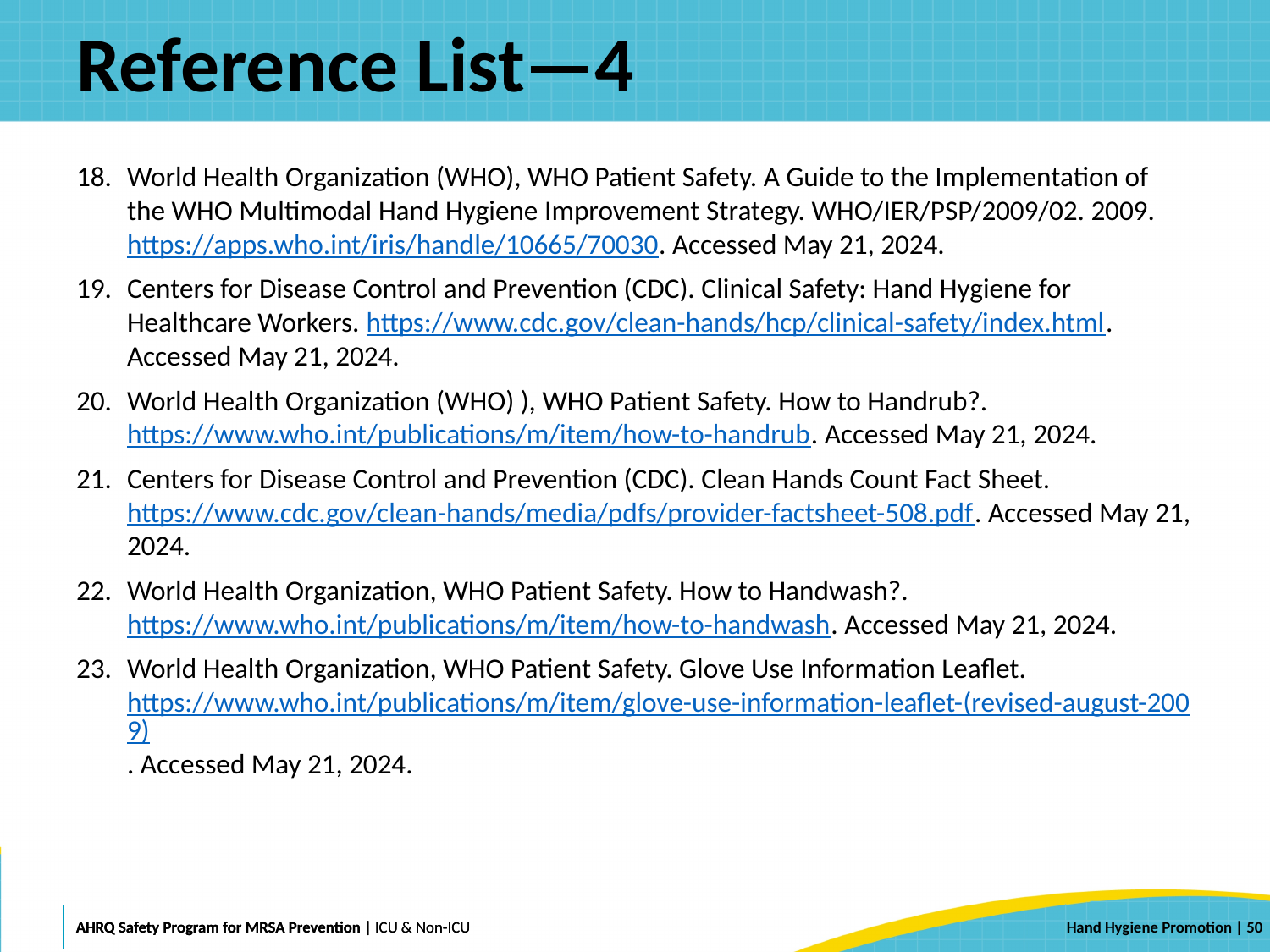

# Reference List—4
World Health Organization (WHO), WHO Patient Safety. A Guide to the Implementation of the WHO Multimodal Hand Hygiene Improvement Strategy. WHO/IER/PSP/2009/02. 2009. https://apps.who.int/iris/handle/10665/70030. Accessed May 21, 2024.
Centers for Disease Control and Prevention (CDC). Clinical Safety: Hand Hygiene for Healthcare Workers. https://www.cdc.gov/clean-hands/hcp/clinical-safety/index.html. Accessed May 21, 2024.
World Health Organization (WHO) ), WHO Patient Safety. How to Handrub?. https://www.who.int/publications/m/item/how-to-handrub. Accessed May 21, 2024.
Centers for Disease Control and Prevention (CDC). Clean Hands Count Fact Sheet. https://www.cdc.gov/clean-hands/media/pdfs/provider-factsheet-508.pdf. Accessed May 21, 2024.
World Health Organization, WHO Patient Safety. How to Handwash?. https://www.who.int/publications/m/item/how-to-handwash. Accessed May 21, 2024.
World Health Organization, WHO Patient Safety. Glove Use Information Leaflet. https://www.who.int/publications/m/item/glove-use-information-leaflet-(revised-august-2009). Accessed May 21, 2024.
 | 50